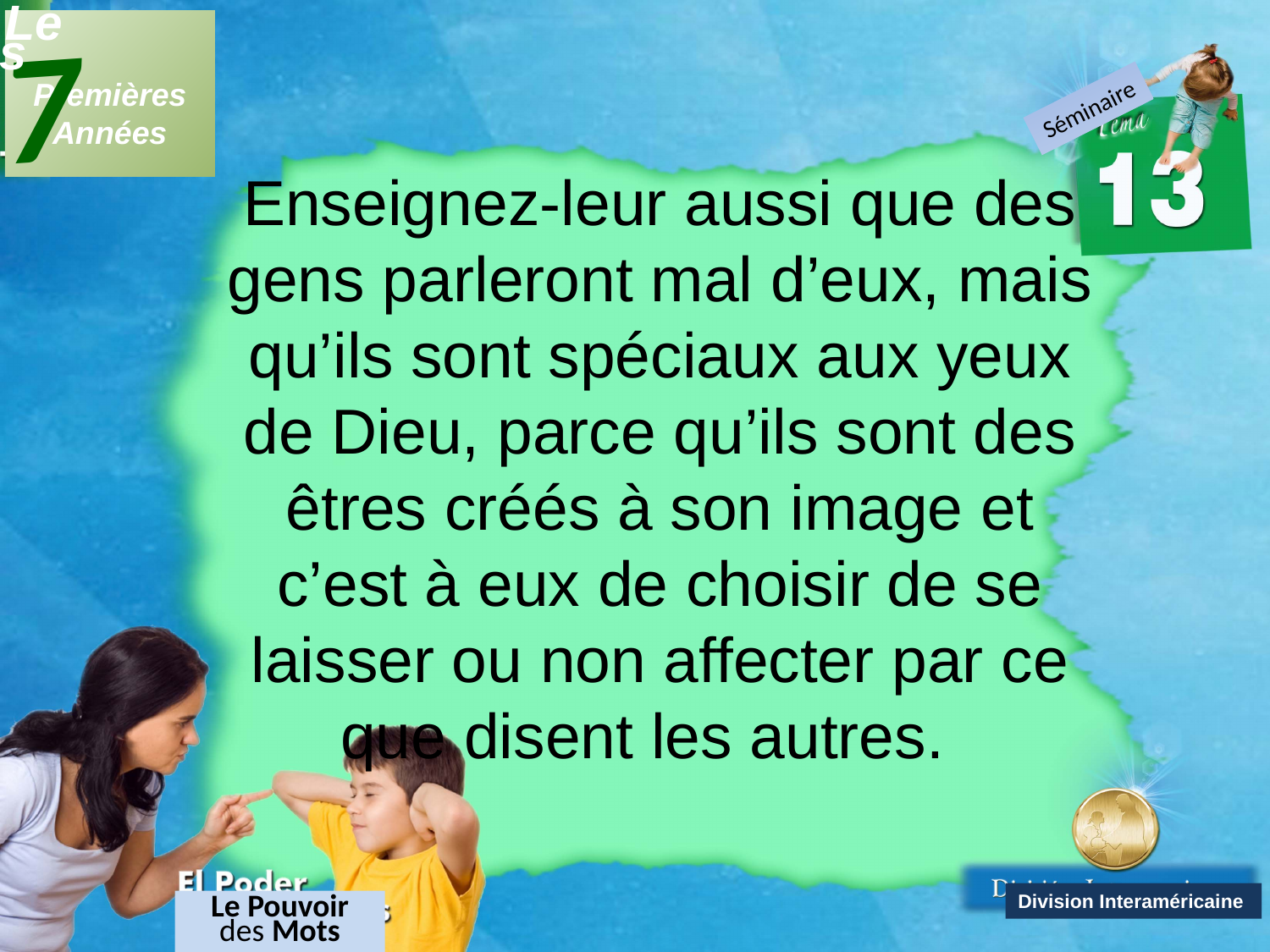

7
Les
         Premières
Années
Séminaire
Enseignez-leur aussi que des gens parleront mal d’eux, mais qu’ils sont spéciaux aux yeux de Dieu, parce qu’ils sont des êtres créés à son image et c’est à eux de choisir de se laisser ou non affecter par ce que disent les autres.
Division Interaméricaine
Le Pouvoir des Mots